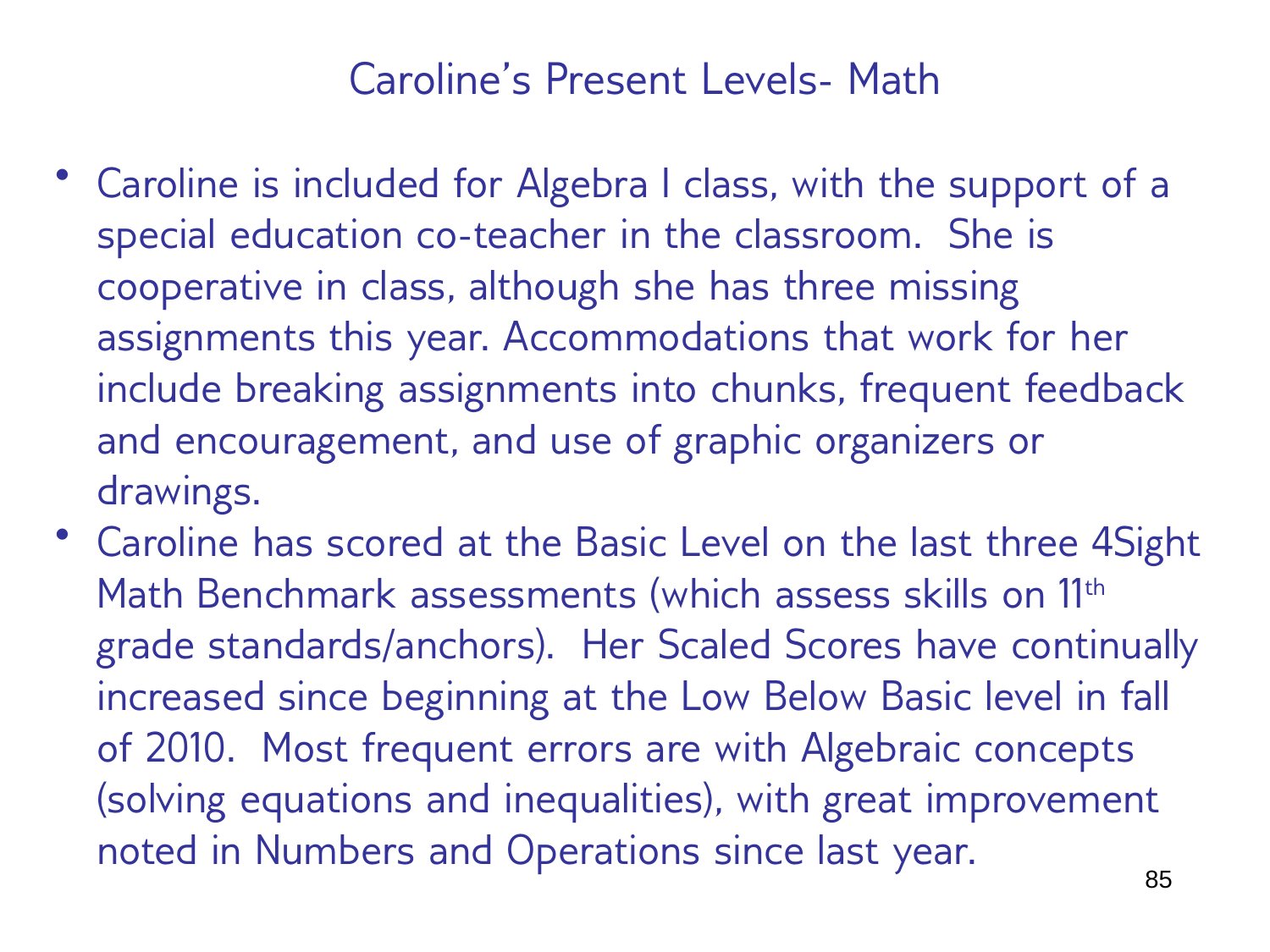

# Caroline’s Present Levels- Math
Caroline is included for Algebra I class, with the support of a special education co-teacher in the classroom.  She is cooperative in class, although she has three missing assignments this year. Accommodations that work for her include breaking assignments into chunks, frequent feedback and encouragement, and use of graphic organizers or drawings.
Caroline has scored at the Basic Level on the last three 4Sight Math Benchmark assessments (which assess skills on 11th grade standards/anchors).  Her Scaled Scores have continually increased since beginning at the Low Below Basic level in fall of 2010.  Most frequent errors are with Algebraic concepts (solving equations and inequalities), with great improvement noted in Numbers and Operations since last year.
85